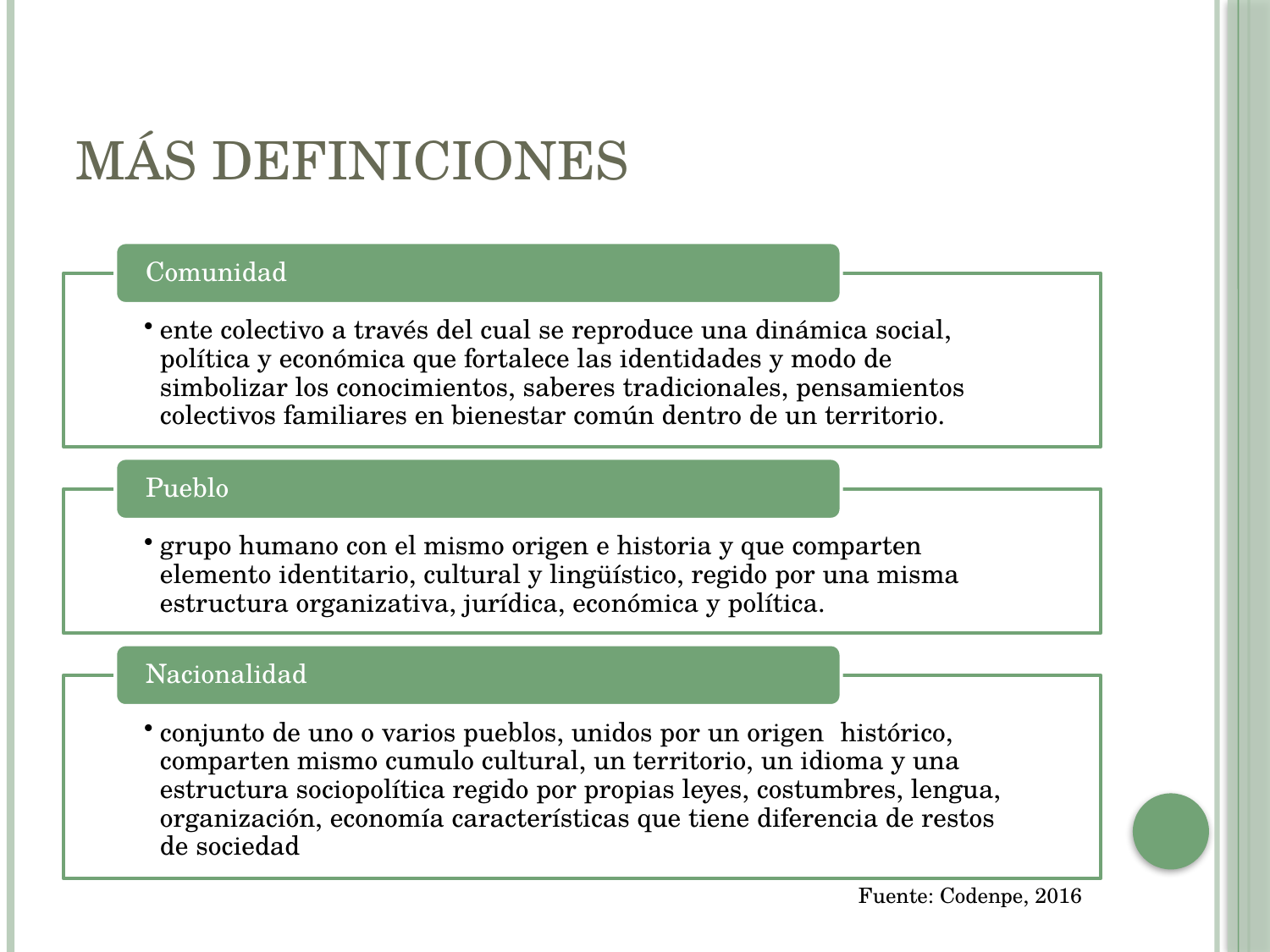

# Más Definiciones
ente colectivo a través del cual se reproduce una dinámica social, política y económica que fortalece las identidades y modo de simbolizar los conocimientos, saberes tradicionales, pensamientos colectivos familiares en bienestar común dentro de un territorio.
Comunidad
grupo humano con el mismo origen e historia y que comparten elemento identitario, cultural y lingüístico, regido por una misma estructura organizativa, jurídica, económica y política.
Pueblo
conjunto de uno o varios pueblos, unidos por un origen  histórico, comparten mismo cumulo cultural, un territorio, un idioma y una estructura sociopolítica regido por propias leyes, costumbres, lengua, organización, economía características que tiene diferencia de restos de sociedad
Nacionalidad
Fuente: Codenpe, 2016